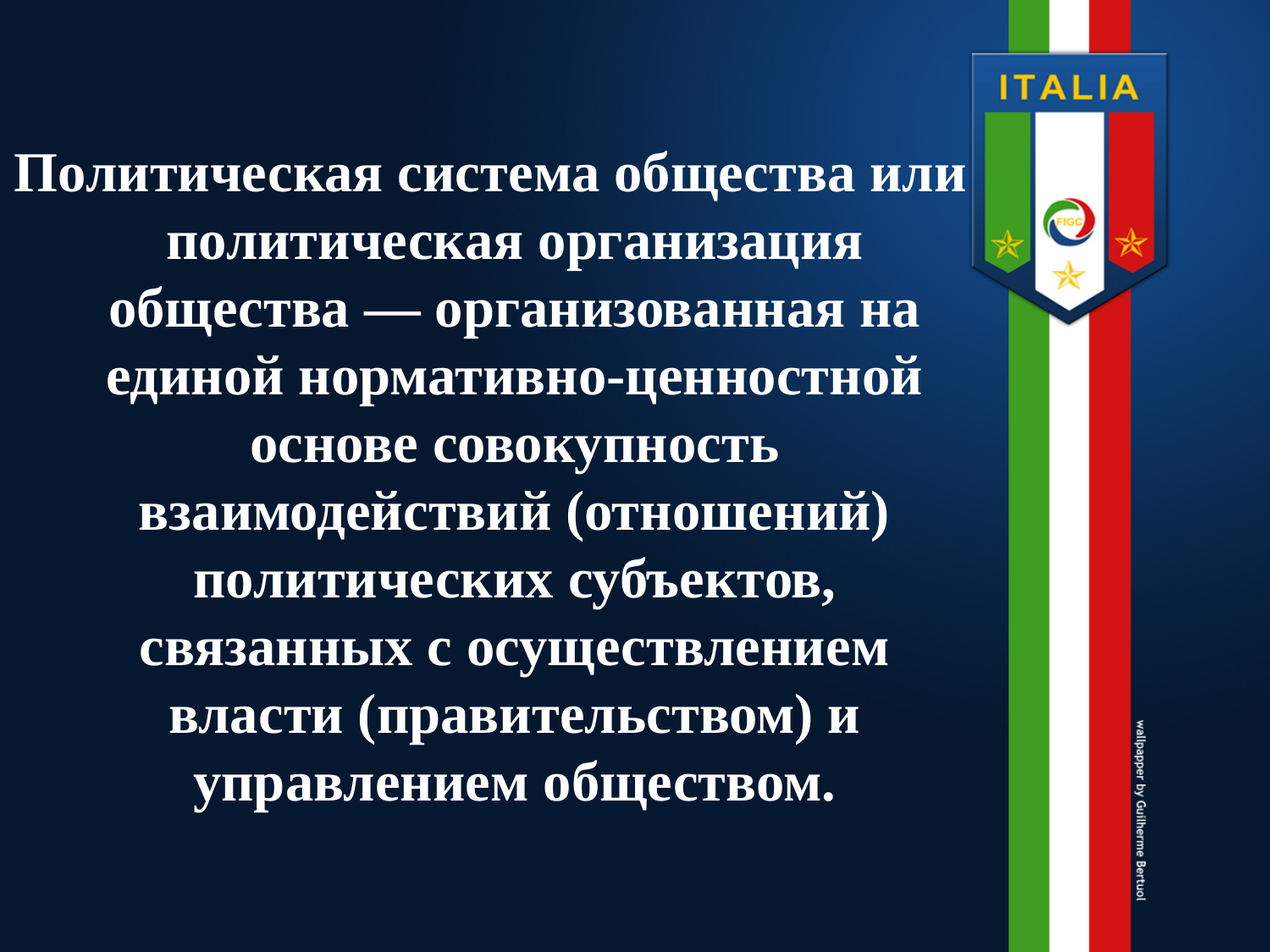

Политическая система общества или политическая организация общества — организованная на единой нормативно-ценностной основе совокупность взаимодействий (отношений) политических субъектов, связанных с осуществлением власти (правительством) и управлением обществом.